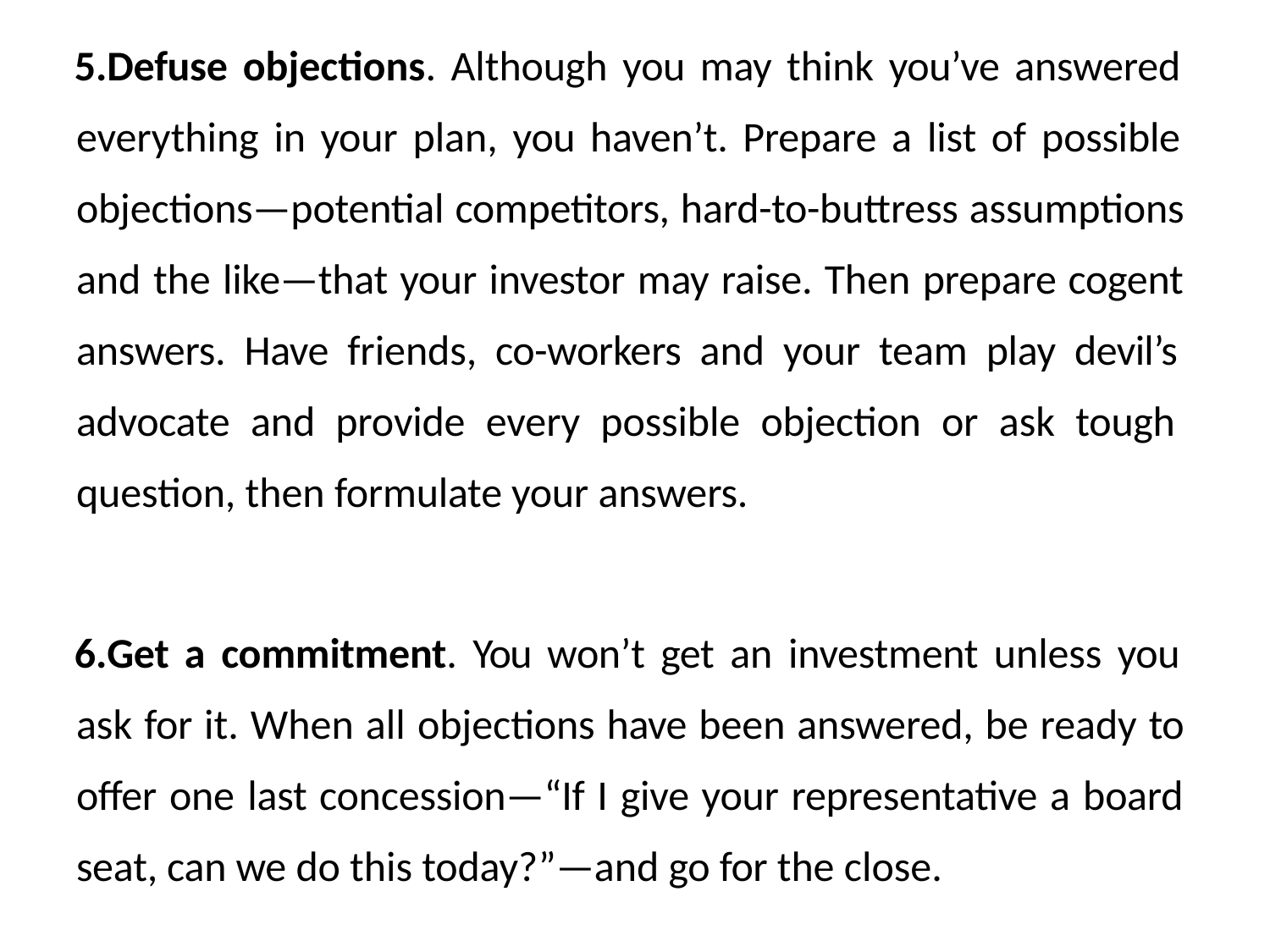

Defuse objections. Although you may think you’ve answered  everything in your plan, you haven’t. Prepare a list of possible  objections—potential competitors, hard-to-buttress assumptions  and the like—that your investor may raise. Then prepare cogent  answers. Have friends, co-workers and your team play devil’s  advocate and provide every possible objection or ask tough  question, then formulate your answers.

Get a commitment. You won’t get an investment unless you  ask for it. When all objections have been answered, be ready to  offer one last concession—“If I give your representative a board  seat, can we do this today?”—and go for the close.